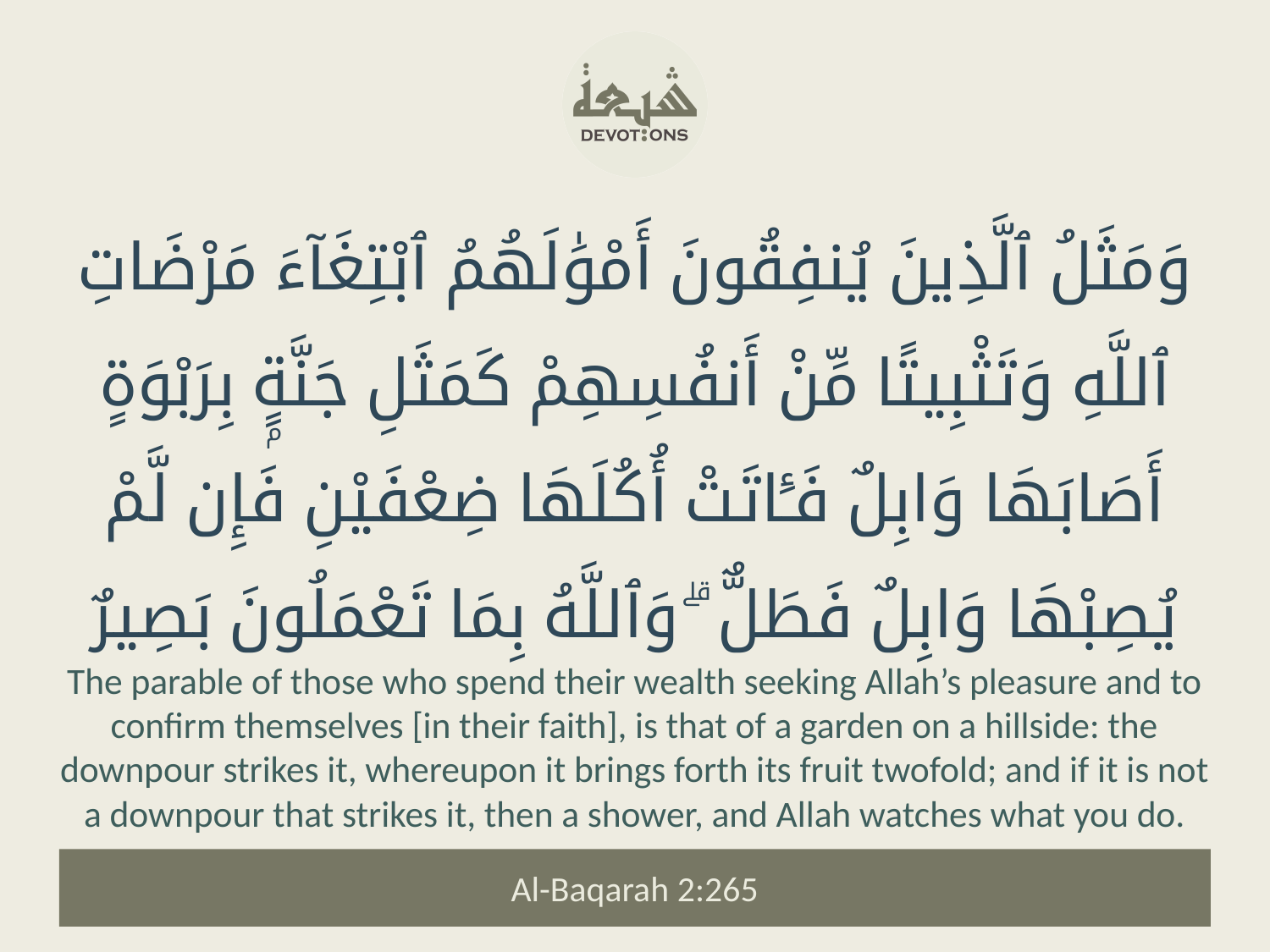

وَمَثَلُ ٱلَّذِينَ يُنفِقُونَ أَمْوَٰلَهُمُ ٱبْتِغَآءَ مَرْضَاتِ ٱللَّهِ وَتَثْبِيتًا مِّنْ أَنفُسِهِمْ كَمَثَلِ جَنَّةٍۭ بِرَبْوَةٍ أَصَابَهَا وَابِلٌ فَـَٔاتَتْ أُكُلَهَا ضِعْفَيْنِ فَإِن لَّمْ يُصِبْهَا وَابِلٌ فَطَلٌّ ۗ وَٱللَّهُ بِمَا تَعْمَلُونَ بَصِيرٌ
The parable of those who spend their wealth seeking Allah’s pleasure and to confirm themselves [in their faith], is that of a garden on a hillside: the downpour strikes it, whereupon it brings forth its fruit twofold; and if it is not a downpour that strikes it, then a shower, and Allah watches what you do.
Al-Baqarah 2:265